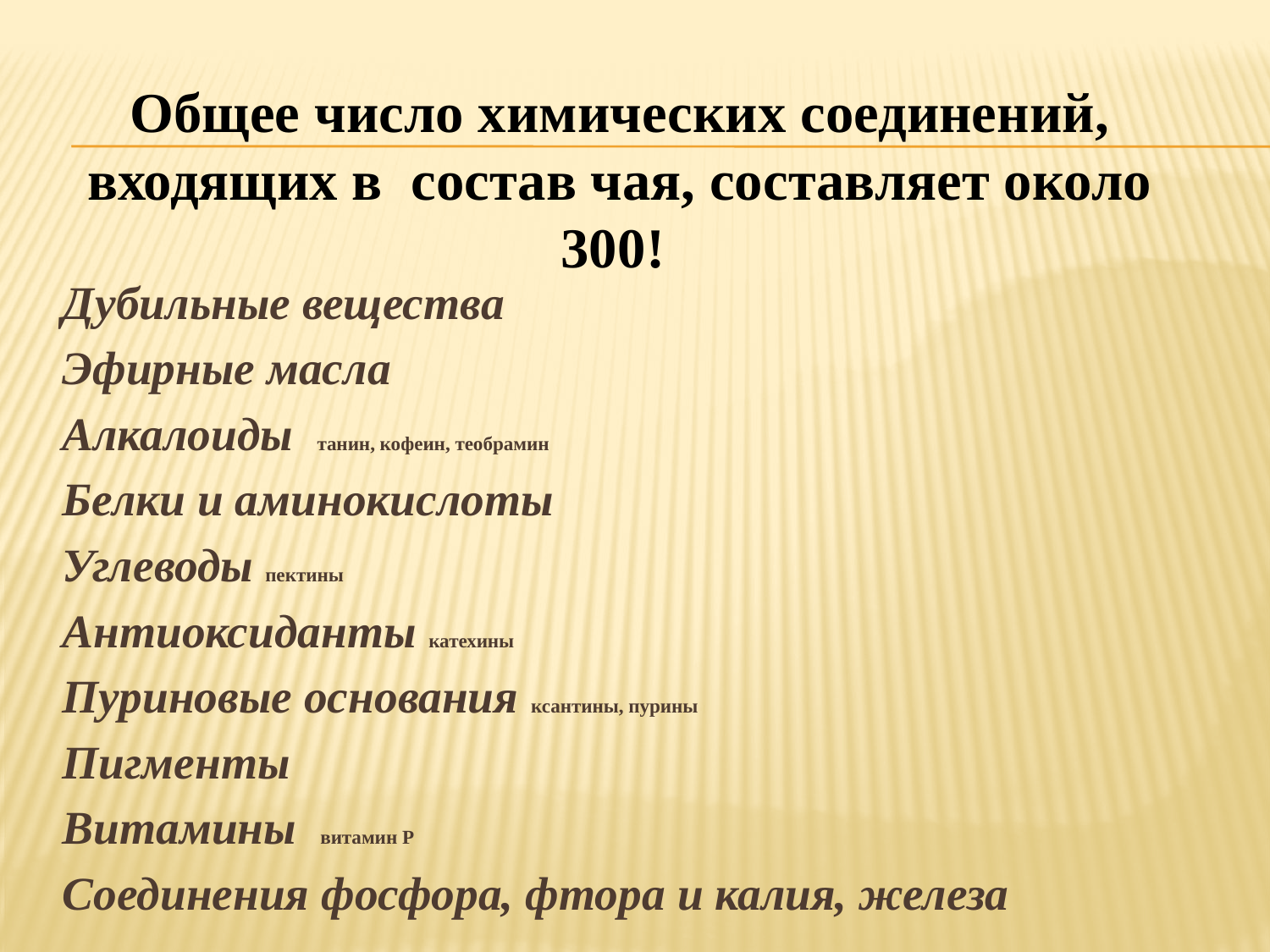

Общее число химических соединений, входящих в  состав чая, составляет около 300!

Дубильные вещества
Эфирные масла
Алкалоиды  танин, кофеин, теобрамин
Белки и аминокислоты
Углеводы пектины
Антиоксиданты катехины
Пуриновые основания ксантины, пурины
Пигменты
Витамины  витамин P
Соединения фосфора, фтора и калия, железа